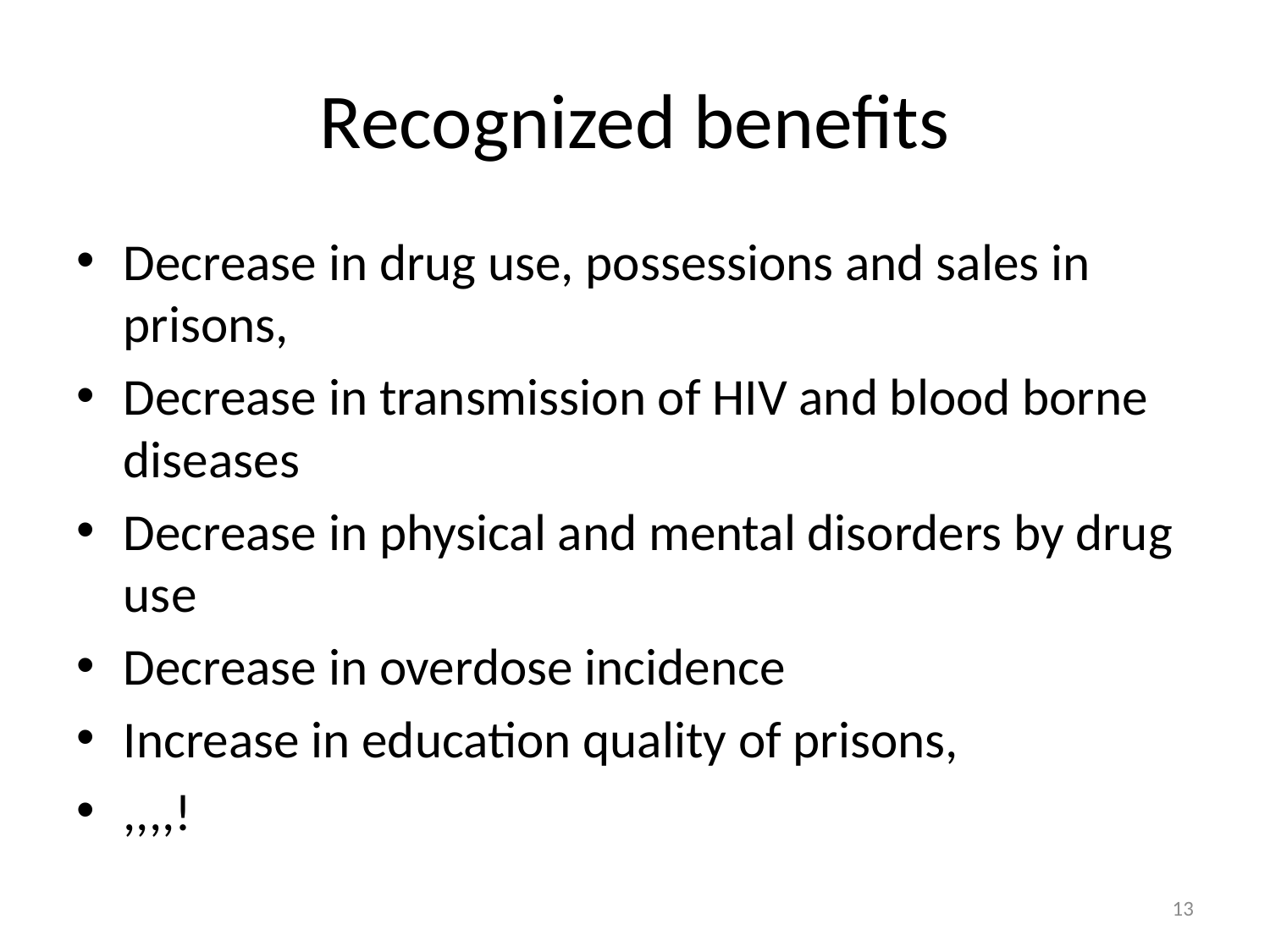

# Recognized benefits
Decrease in drug use, possessions and sales in prisons,
Decrease in transmission of HIV and blood borne diseases
Decrease in physical and mental disorders by drug use
Decrease in overdose incidence
Increase in education quality of prisons,
,,,,!

13